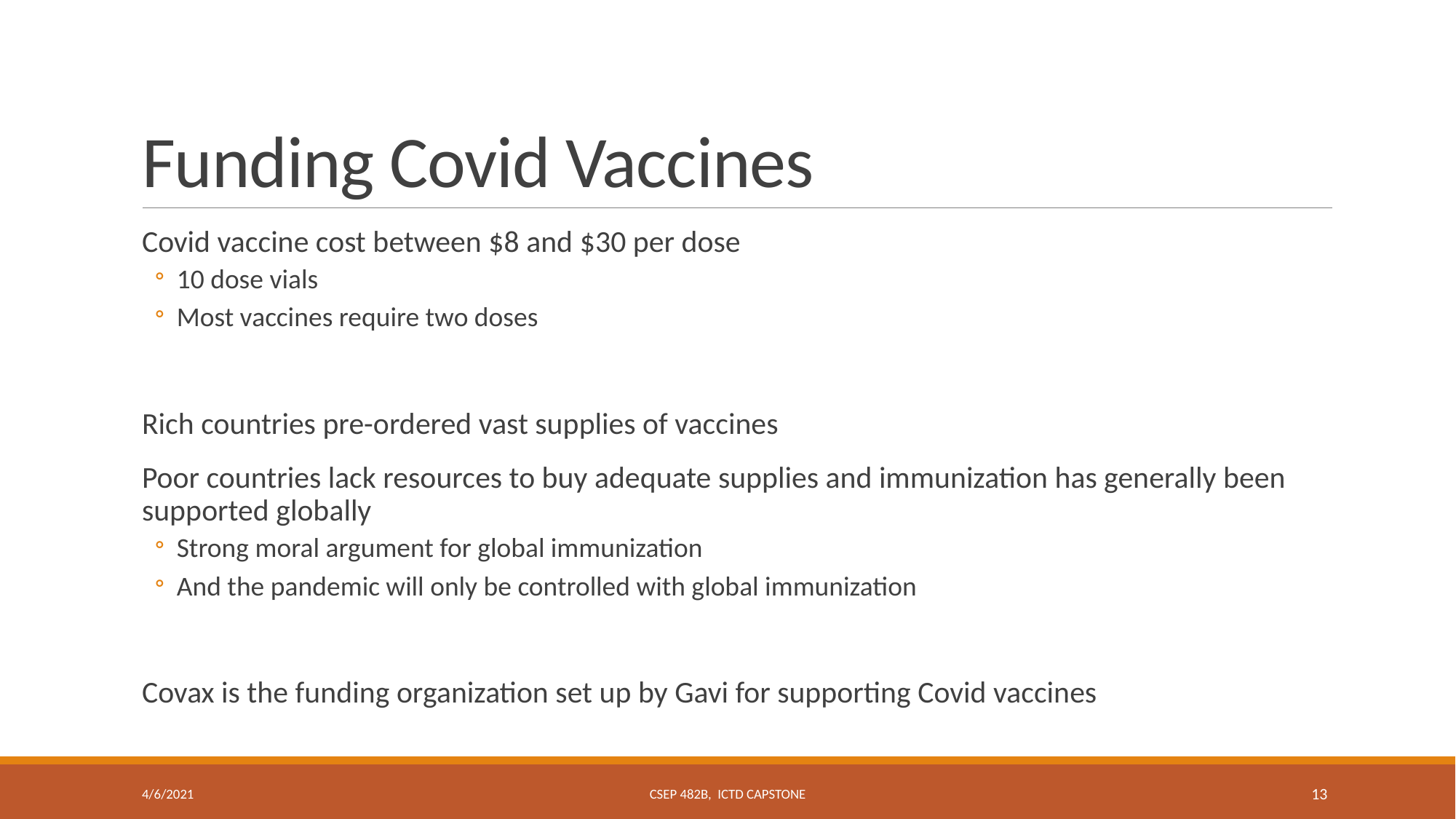

# Funding Covid Vaccines
Covid vaccine cost between $8 and $30 per dose
10 dose vials
Most vaccines require two doses

Rich countries pre-ordered vast supplies of vaccines
Poor countries lack resources to buy adequate supplies and immunization has generally been supported globally
Strong moral argument for global immunization
And the pandemic will only be controlled with global immunization

Covax is the funding organization set up by Gavi for supporting Covid vaccines
4/6/2021
CSEP 482B,  ICTD Capstone
13